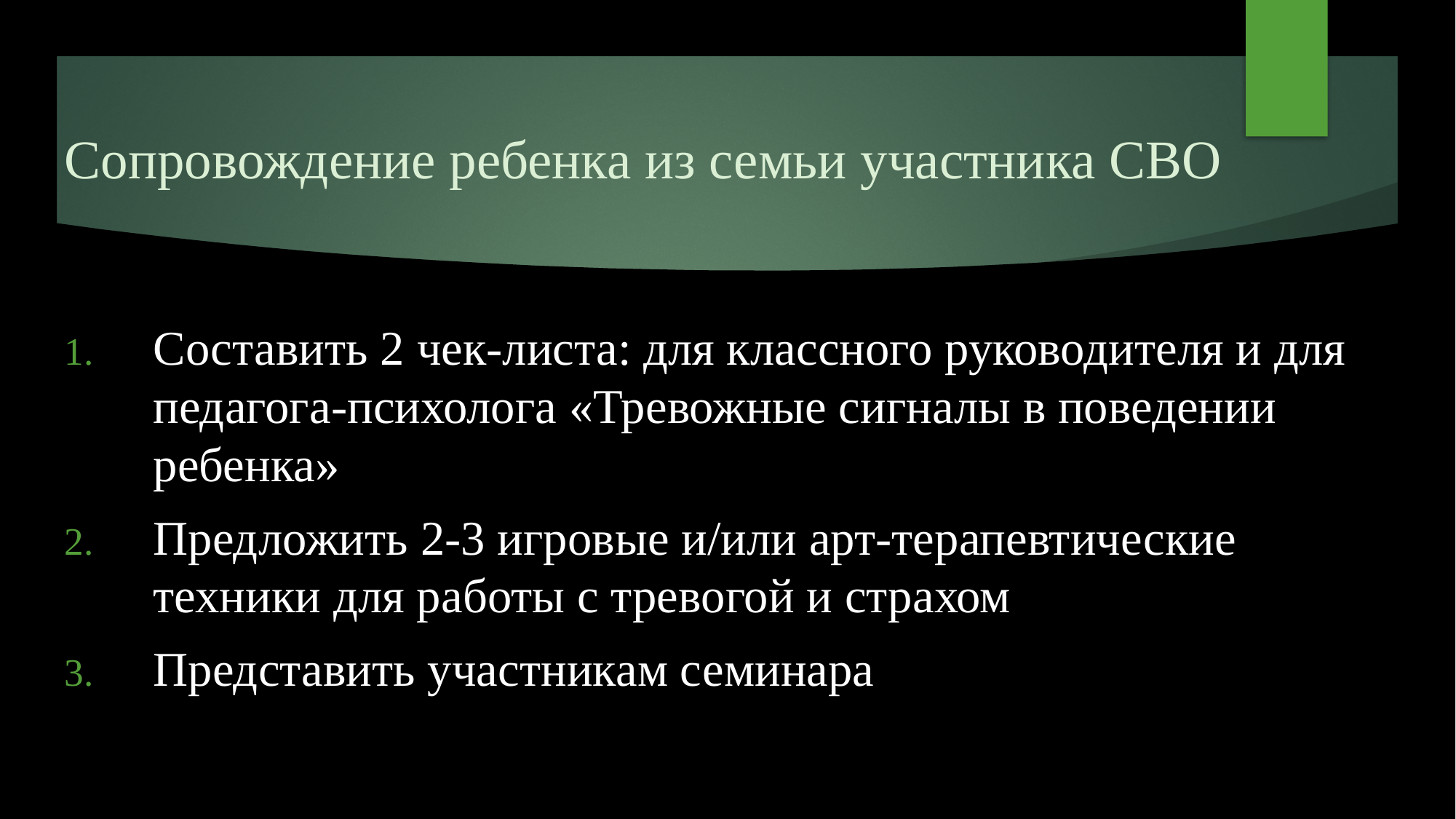

# Сопровождение ребенка из семьи участника СВО
Составить 2 чек-листа: для классного руководителя и для педагога-психолога «Тревожные сигналы в поведении ребенка»
Предложить 2-3 игровые и/или арт-терапевтические техники для работы с тревогой и страхом
Представить участникам семинара